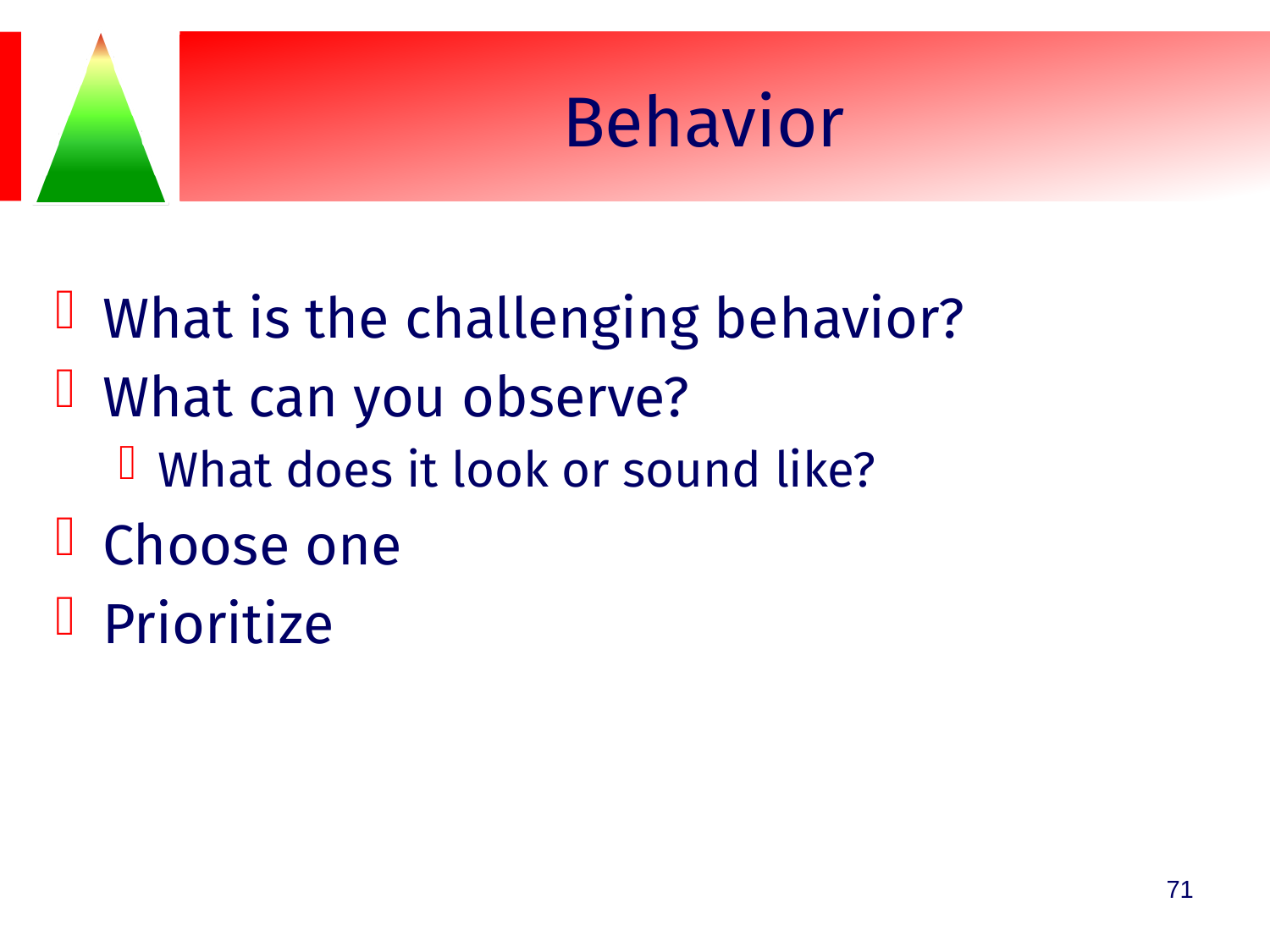

# Behavior
What is the challenging behavior?
What can you observe?
What does it look or sound like?
Choose one
Prioritize

71